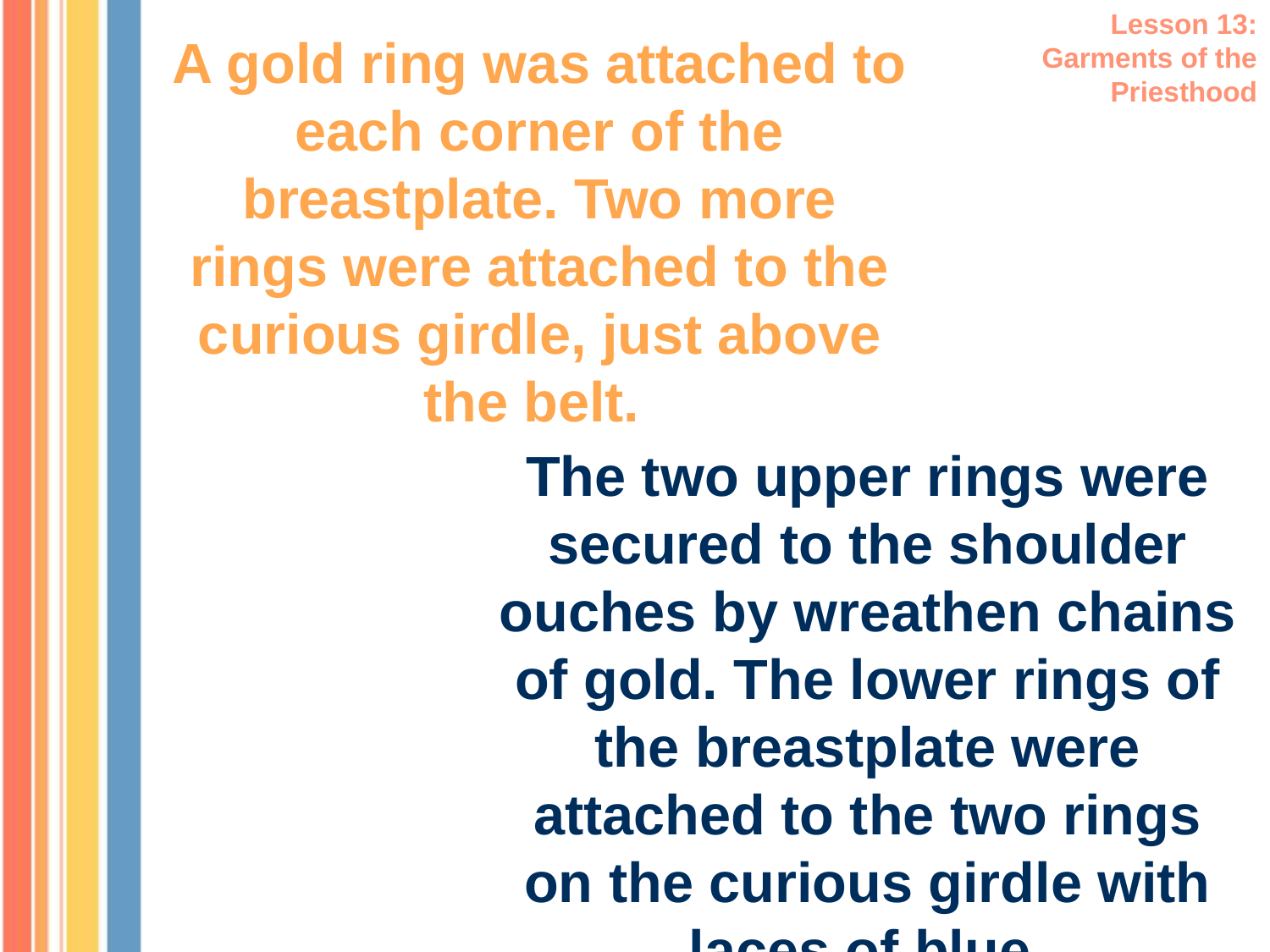

Lesson 13: Garments of the Priesthood
A gold ring was attached to each corner of the breastplate. Two more rings were attached to the curious girdle, just above the belt.
The two upper rings were secured to the shoulder ouches by wreathen chains of gold. The lower rings of the breastplate were attached to the two rings on the curious girdle with laces of blue.